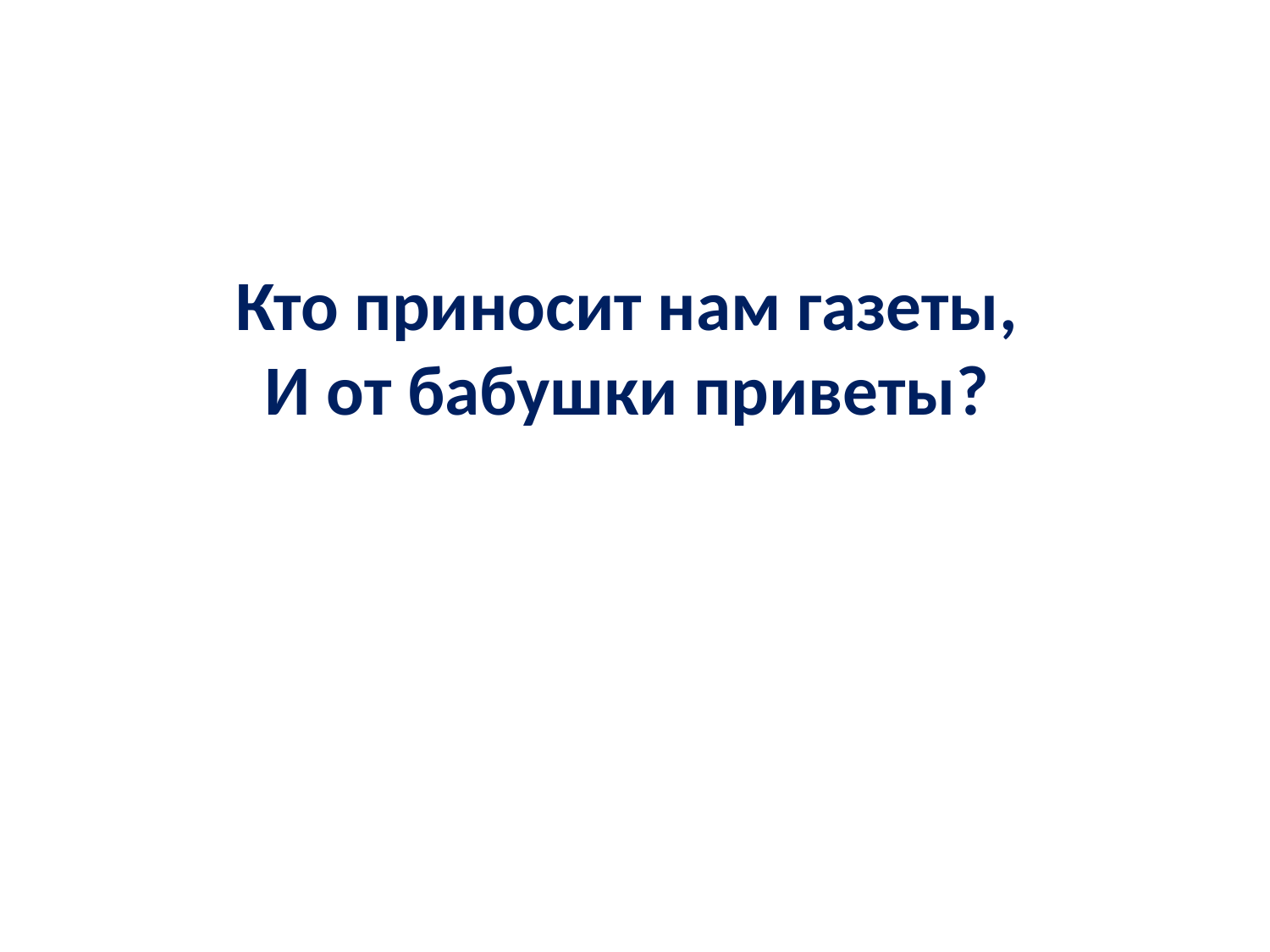

# Кто приносит нам газеты, И от бабушки приветы?